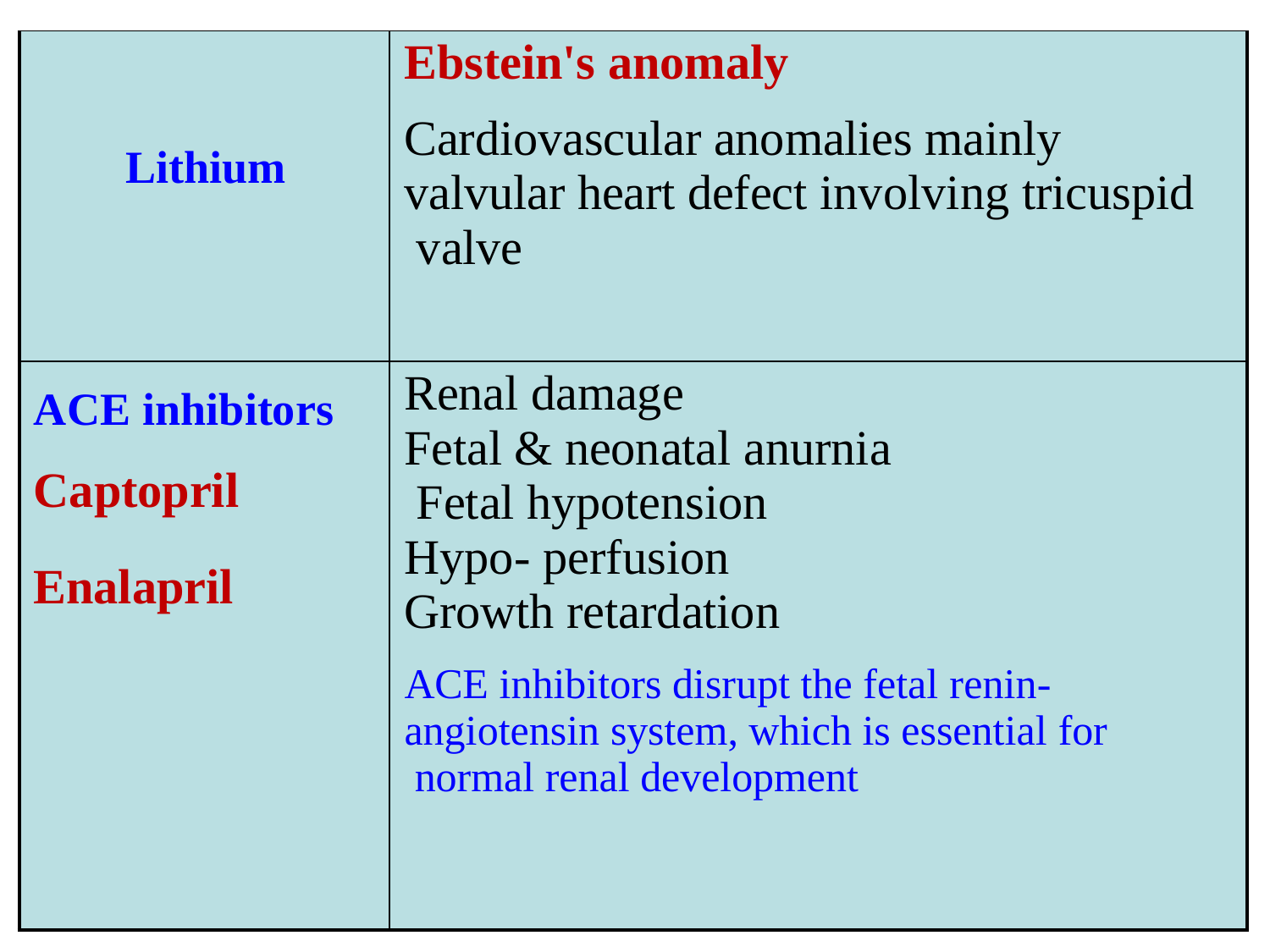

| Lithium | Ebstein's anomaly Cardiovascular anomalies mainly valvular heart defect involving tricuspid valve |
| --- | --- |
| ACE inhibitors Captopril Enalapril | Renal damage Fetal & neonatal anurnia Fetal hypotension Hypo- perfusion Growth retardation ACE inhibitors disrupt the fetal renin- angiotensin system, which is essential for normal renal development |